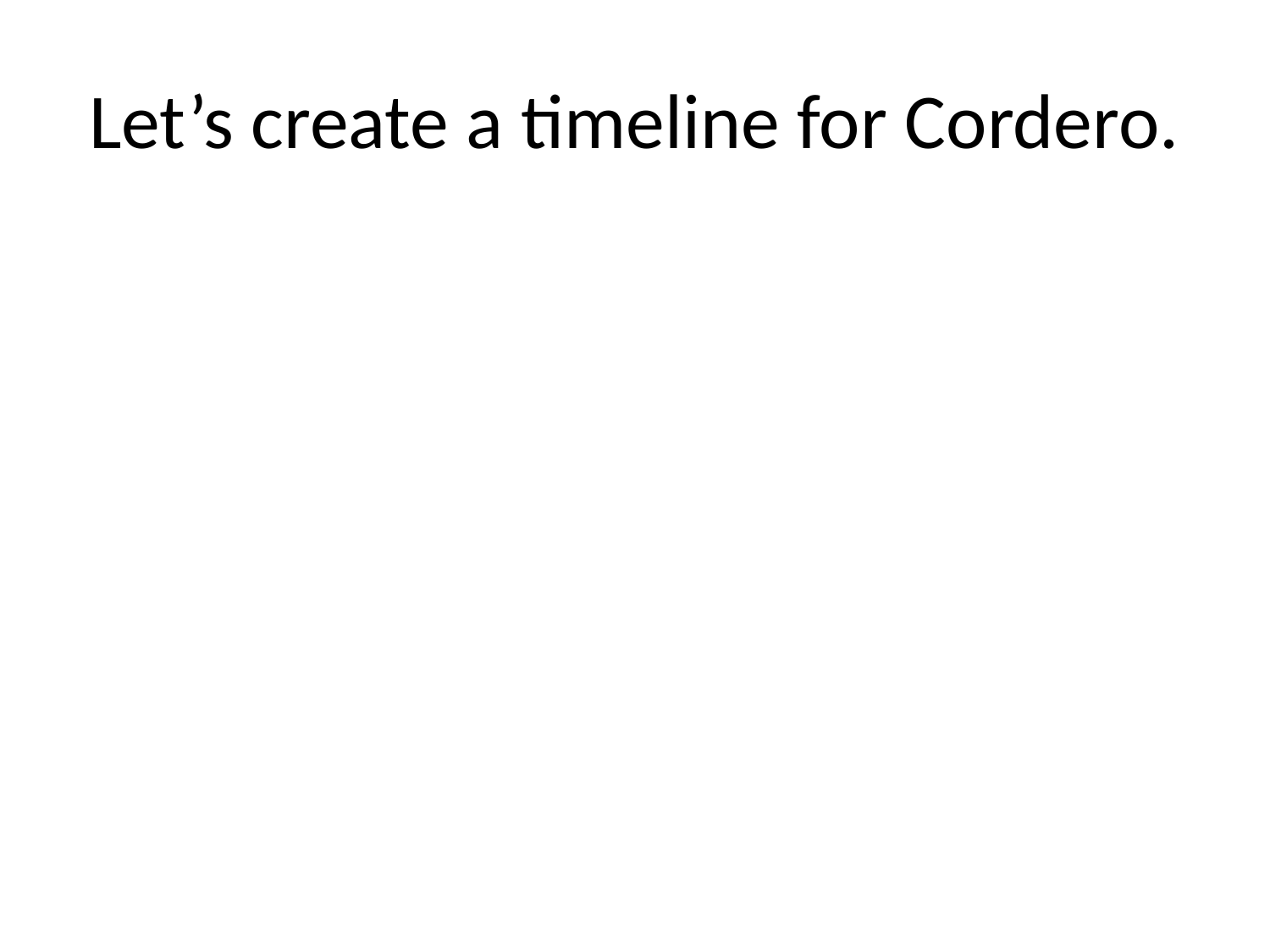

# Let’s create a timeline for Cordero.